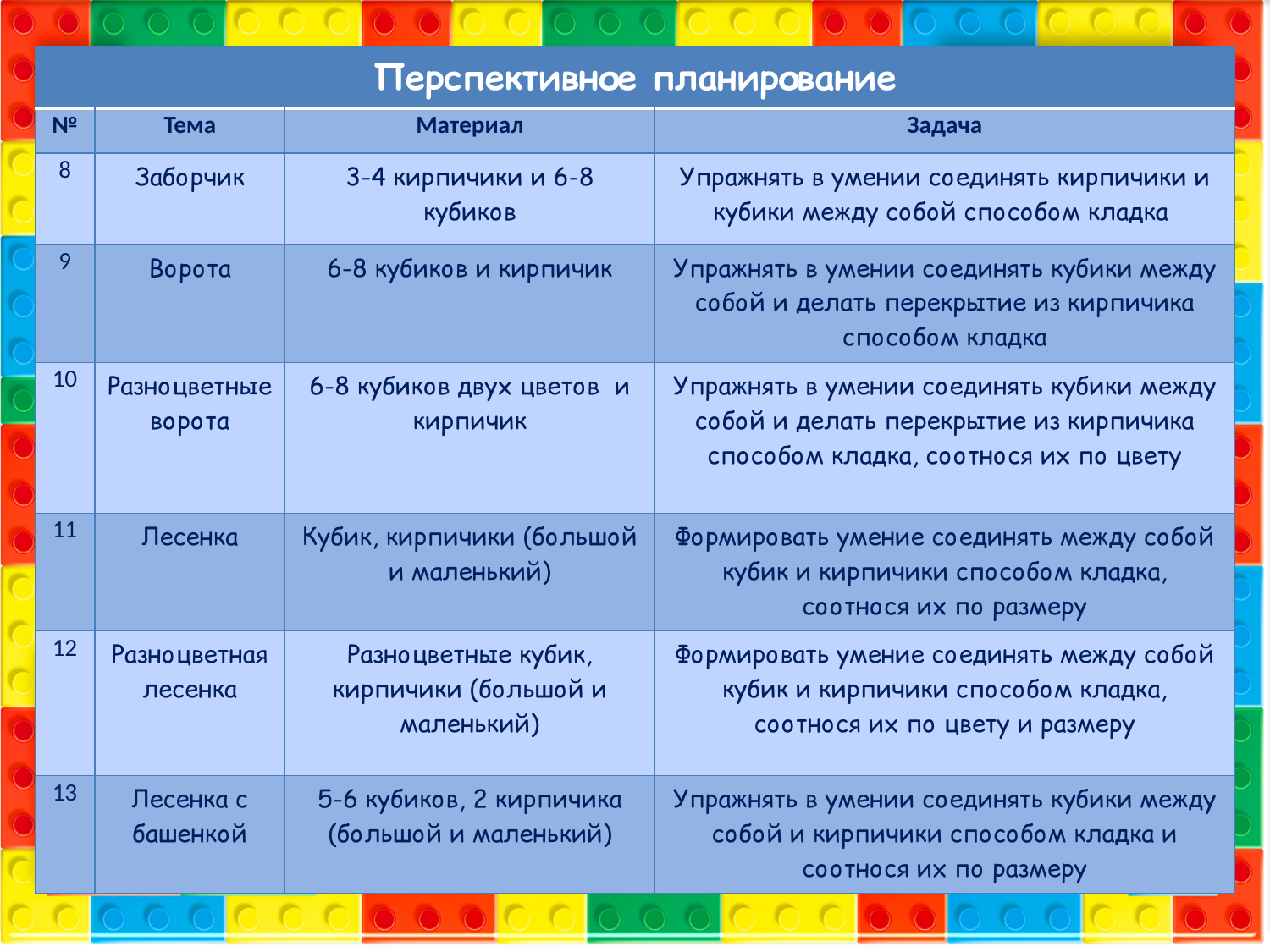

| Перспективное планирование |  |  |  |
| --- | --- | --- | --- |
| № | Тема | Материал | Задача |
| 8 | Заборчик | 3-4 кирпичики и 6-8 кубиков | Упражнять в умении соединять кирпичики и кубики между собой способом кладка |
| 9 | Ворота | 6-8 кубиков и кирпичик | Упражнять в умении соединять кубики между собой и делать перекрытие из кирпичика способом кладка |
| 10 | Разноцветные ворота | 6-8 кубиков двух цветов и кирпичик | Упражнять в умении соединять кубики между собой и делать перекрытие из кирпичика способом кладка, соотнося их по цвету |
| 11 | Лесенка | Кубик, кирпичики (большой и маленький) | Формировать умение соединять между собой кубик и кирпичики способом кладка, соотнося их по размеру |
| 12 | Разноцветная лесенка | Разноцветные кубик, кирпичики (большой и маленький) | Формировать умение соединять между собой кубик и кирпичики способом кладка, соотнося их по цвету и размеру |
| 13 | Лесенка с башенкой | 5-6 кубиков, 2 кирпичика (большой и маленький) | Упражнять в умении соединять кубики между собой и кирпичики способом кладка и соотнося их по размеру |